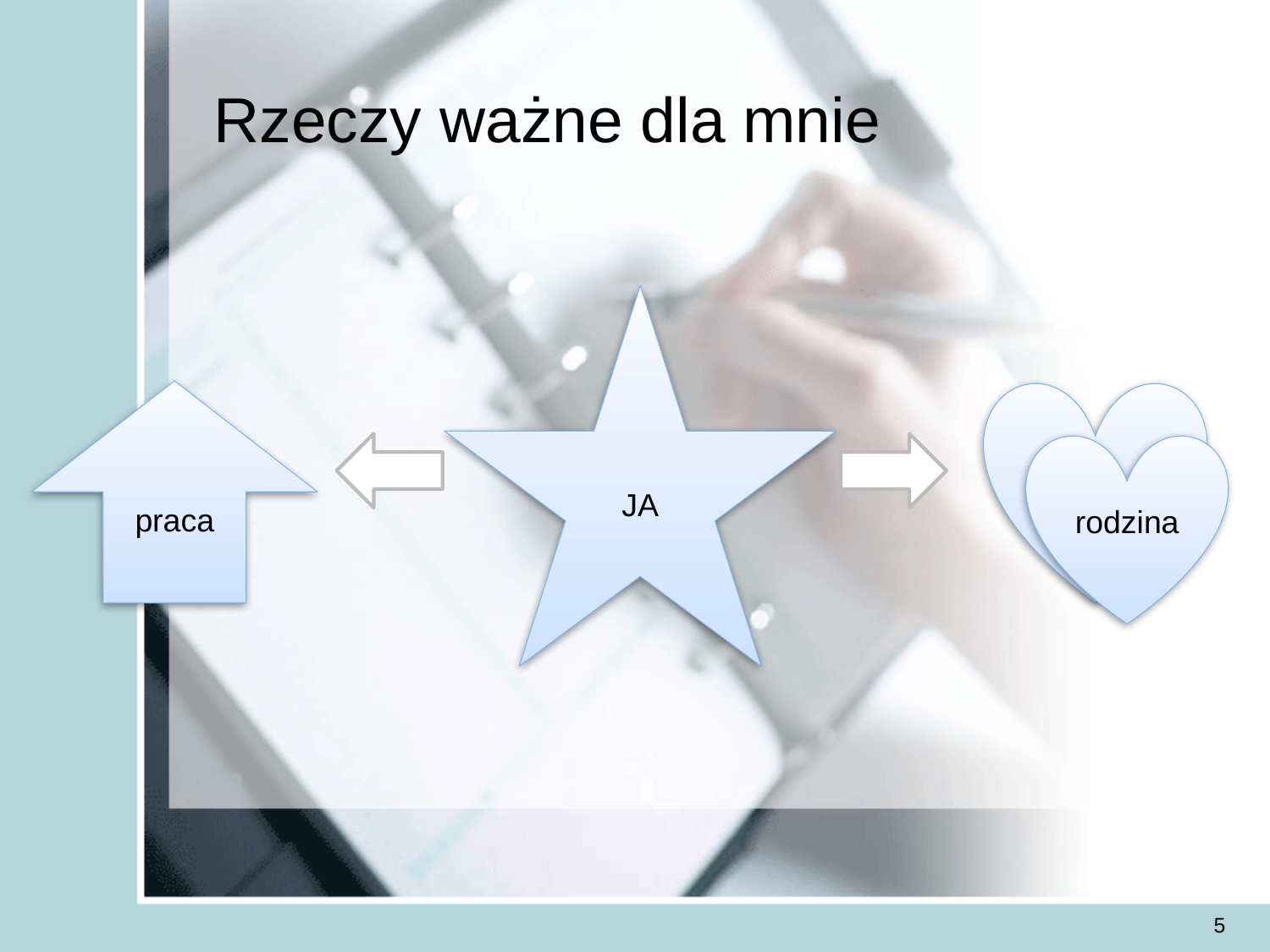

# Rzeczy ważne dla mnie
JA
praca

rodzina
5